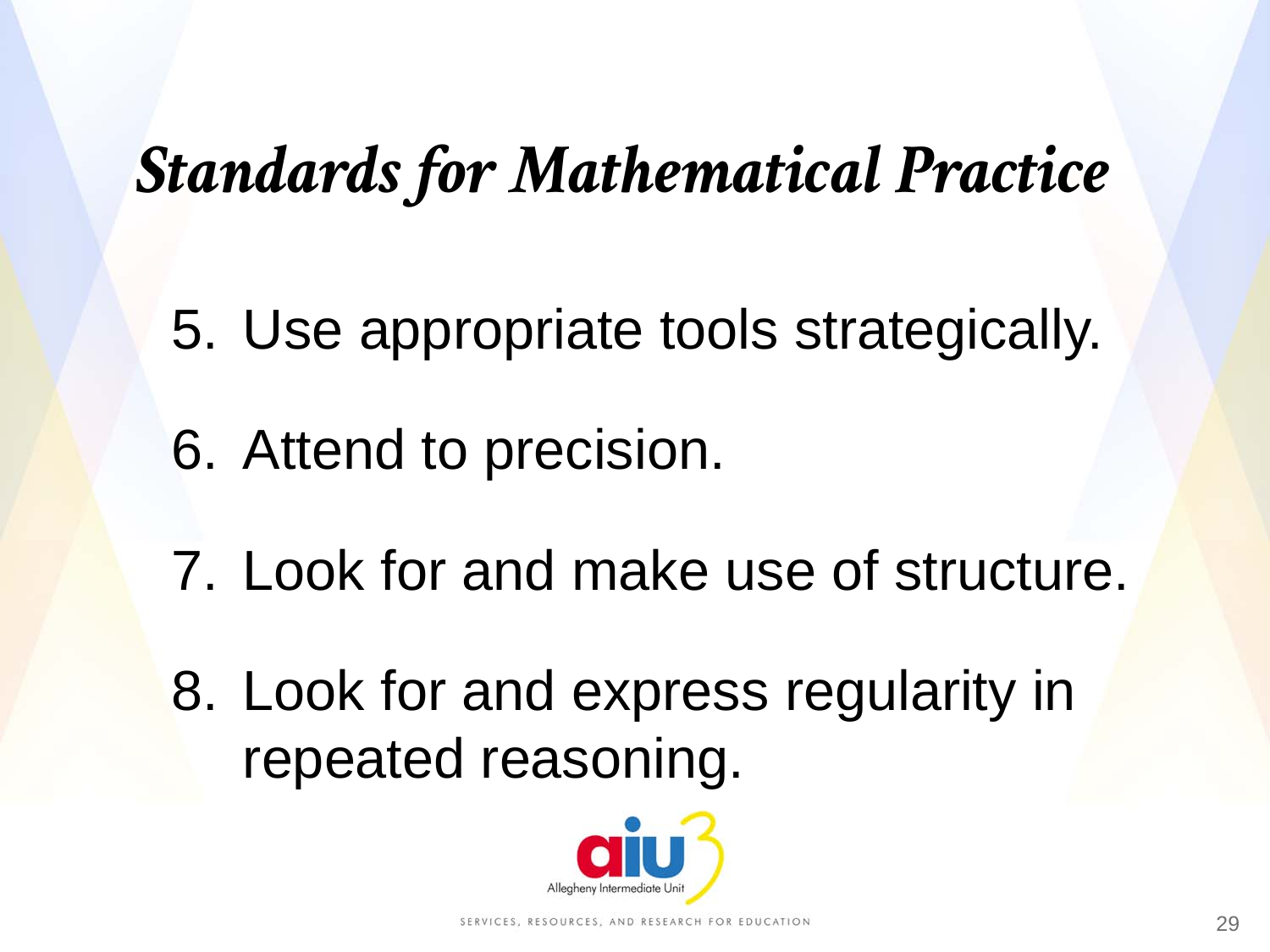

Standards for Mathematical Practice
Use appropriate tools strategically.
Attend to precision.
Look for and make use of structure.
Look for and express regularity in repeated reasoning.

29